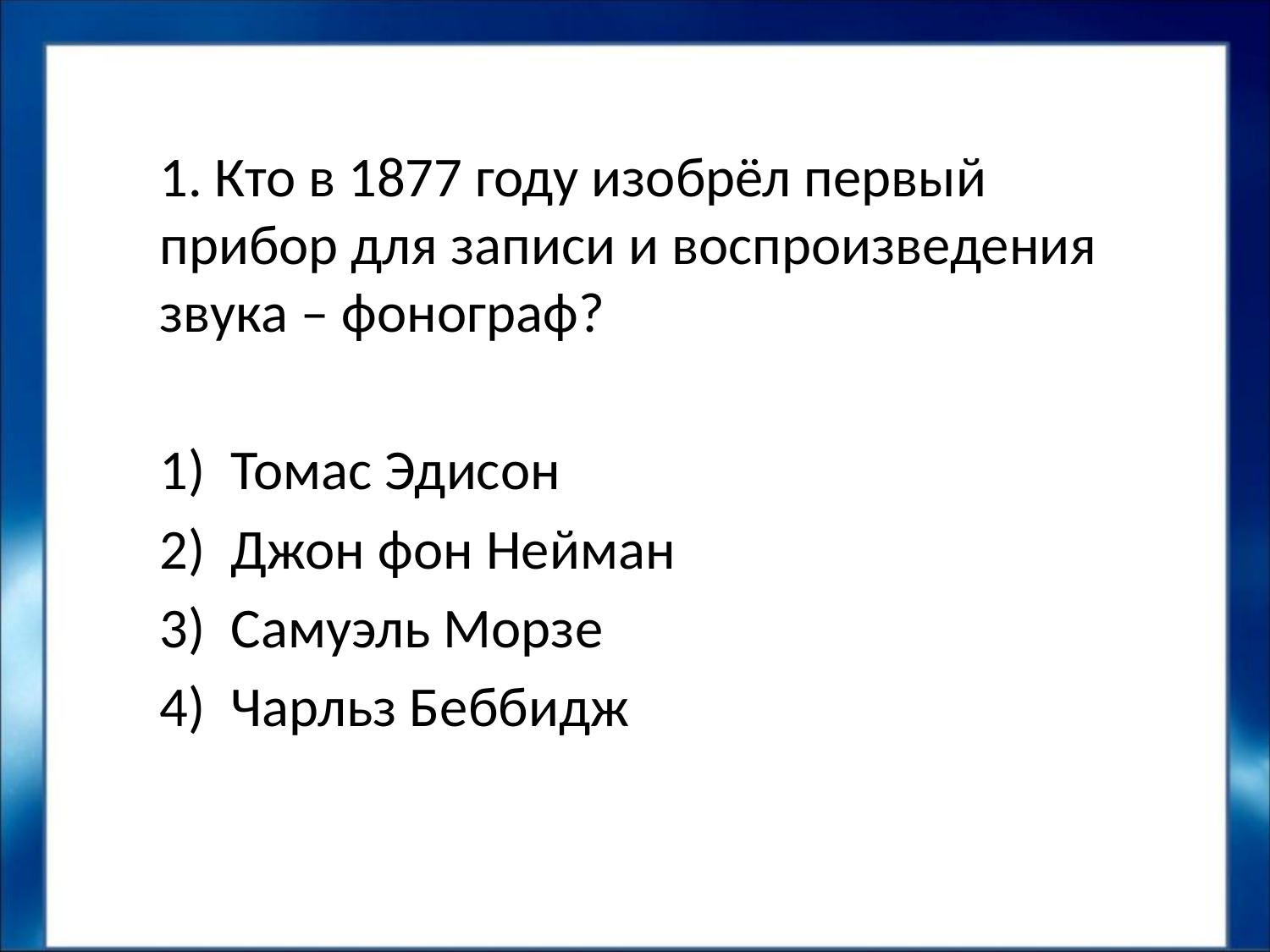

1. Кто в 1877 году изобрёл первый прибор для записи и воспроизведения звука – фонограф?

Томас Эдисон
Джон фон Нейман
Самуэль Морзе
Чарльз Беббидж